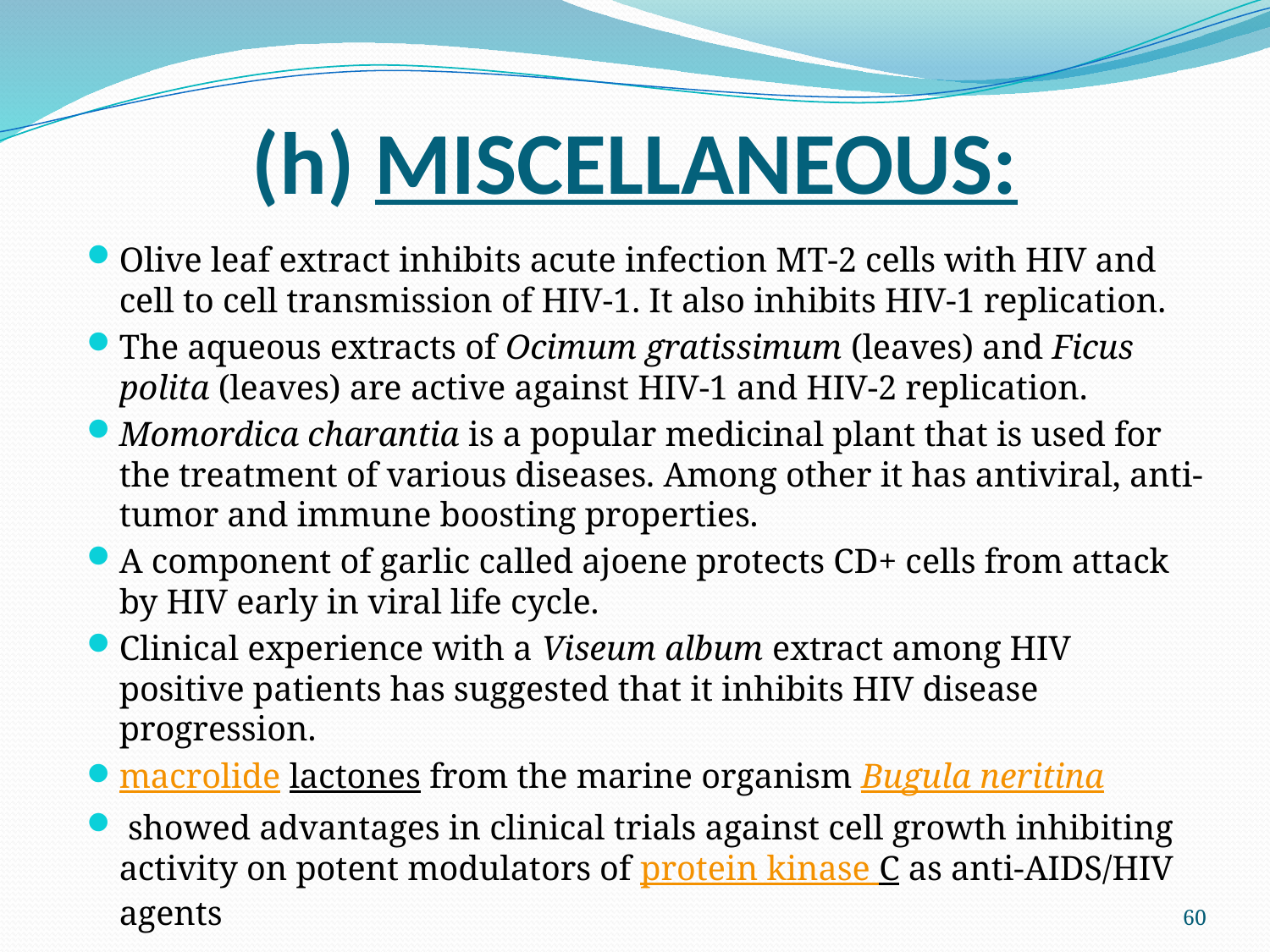

# (h) MISCELLANEOUS:
Olive leaf extract inhibits acute infection MT-2 cells with HIV and cell to cell transmission of HIV-1. It also inhibits HIV-1 replication.
The aqueous extracts of Ocimum gratissimum (leaves) and Ficus polita (leaves) are active against HIV-1 and HIV-2 replication.
Momordica charantia is a popular medicinal plant that is used for the treatment of various diseases. Among other it has antiviral, anti-tumor and immune boosting properties.
A component of garlic called ajoene protects CD+ cells from attack by HIV early in viral life cycle.
Clinical experience with a Viseum album extract among HIV positive patients has suggested that it inhibits HIV disease progression.
macrolide lactones from the marine organism Bugula neritina
 showed advantages in clinical trials against cell growth inhibiting activity on potent modulators of protein kinase C as anti-AIDS/HIV agents
60